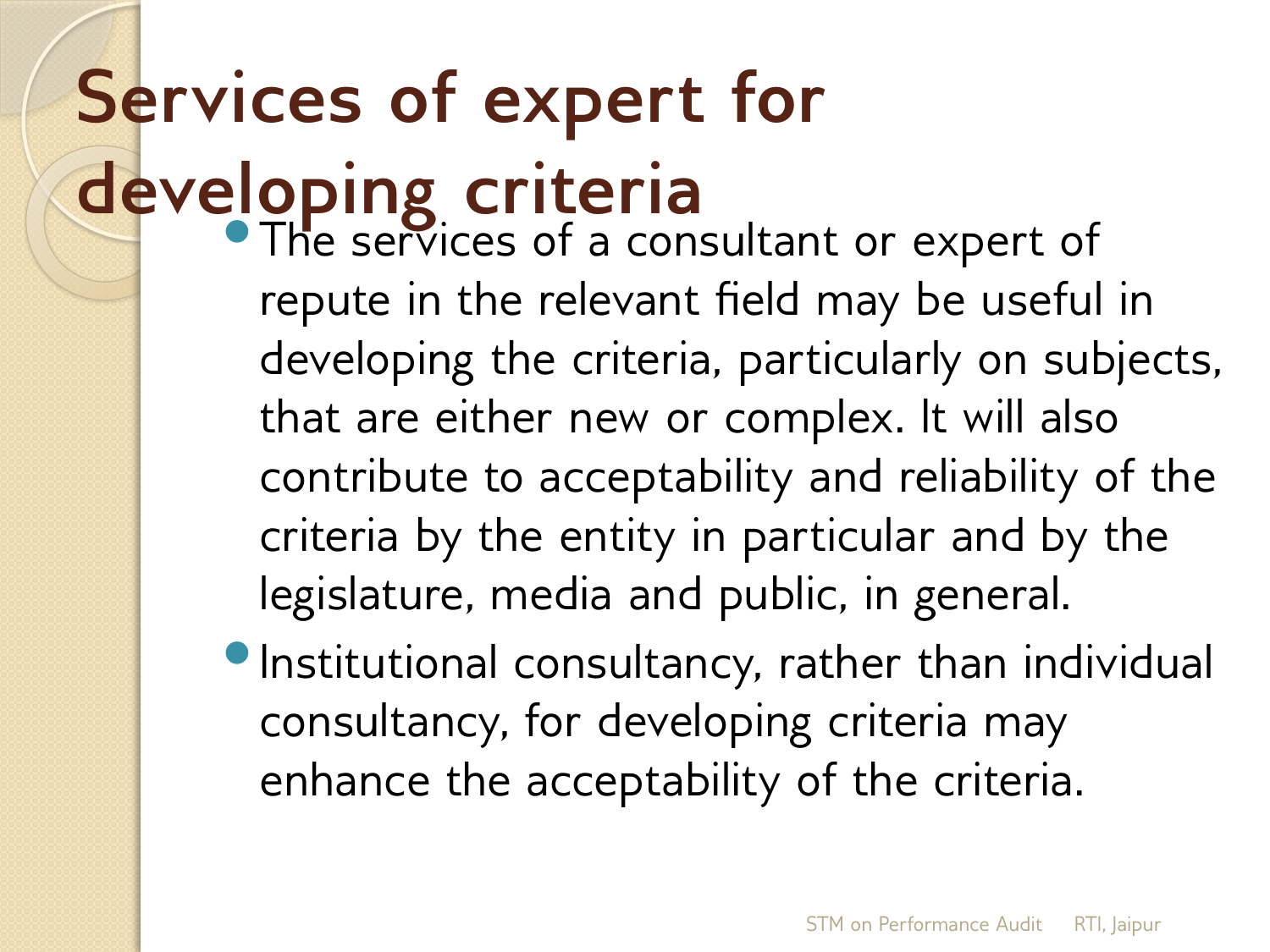

# Services of expert for developing criteria
The services of a consultant or expert of repute in the relevant field may be useful in developing the criteria, particularly on subjects, that are either new or complex. It will also contribute to acceptability and reliability of the criteria by the entity in particular and by the legislature, media and public, in general.
Institutional consultancy, rather than individual consultancy, for developing criteria may enhance the acceptability of the criteria.
STM on Performance Audit     RTI, Jaipur